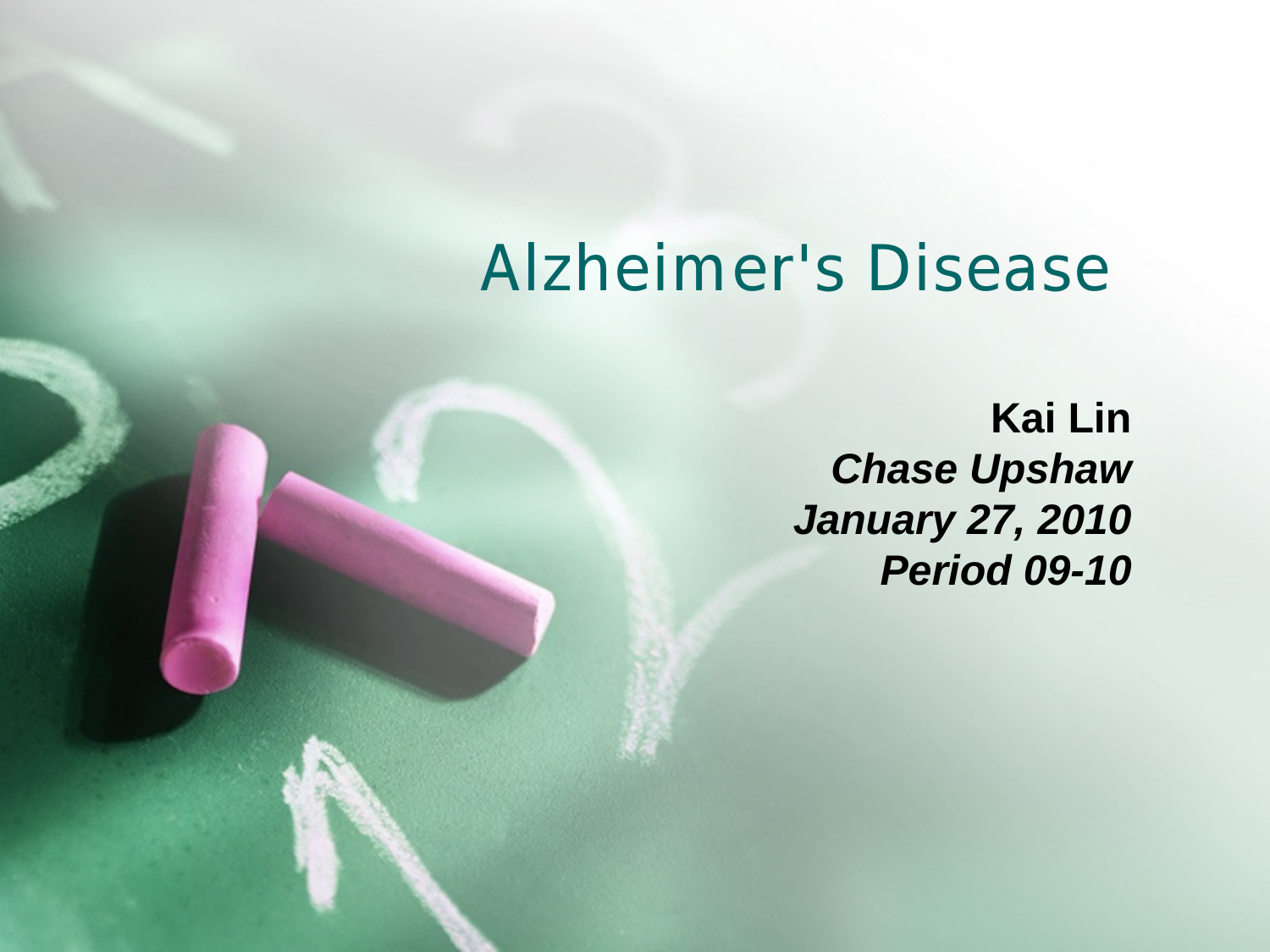

# Alzheimer's Disease
Kai Lin
Chase Upshaw
January 27, 2010
Period 09-10